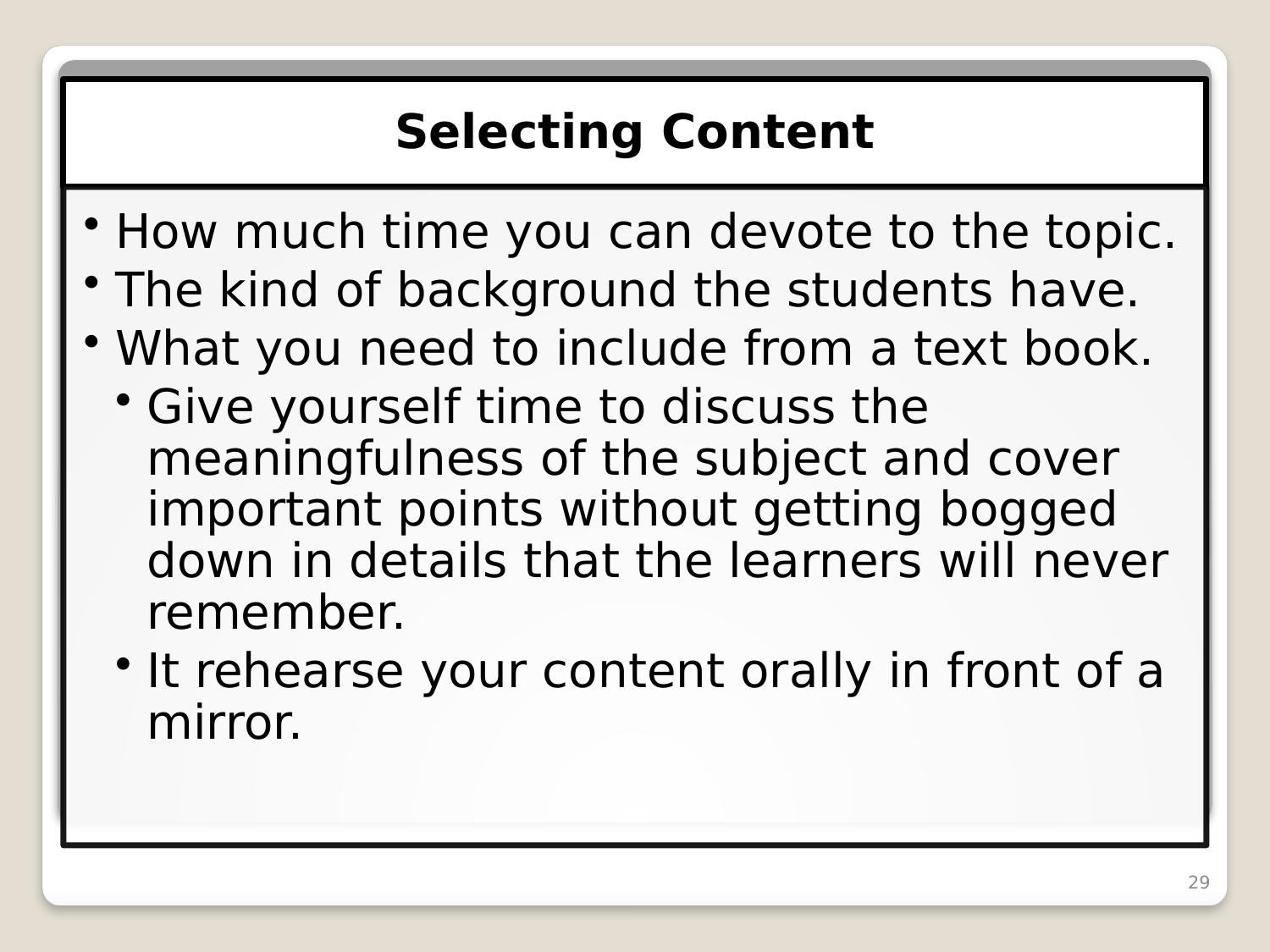

Selecting Content
How much time you can devote to the topic.
The kind of background the students have.
What you need to include from a text book.
Give yourself time to discuss the meaningfulness of the subject and cover important points without getting bogged down in details that the learners will never remember.
It rehearse your content orally in front of a mirror.
29